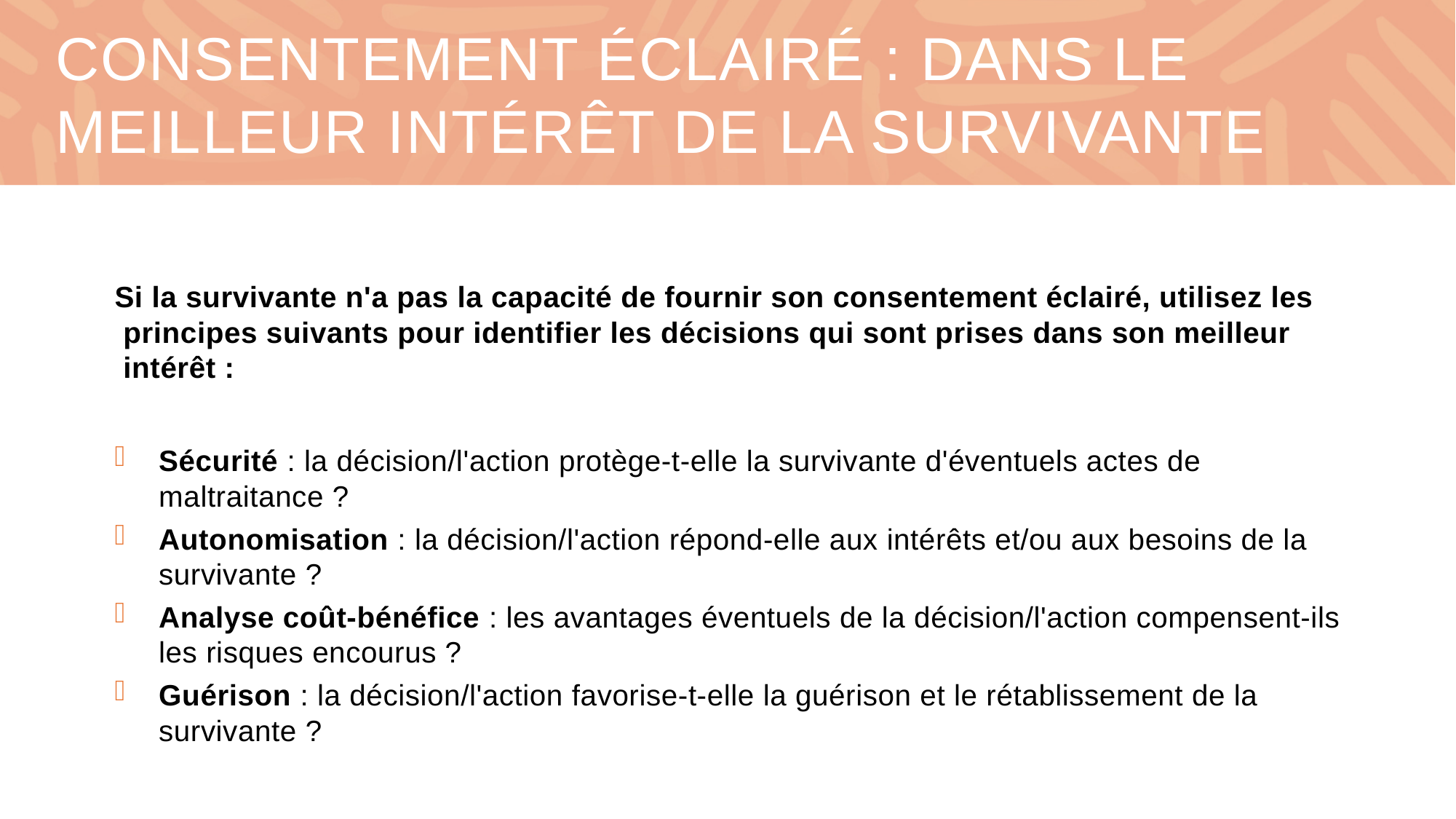

Consentement éclairé : Dans le meilleur intérêt de la survivante
Si la survivante n'a pas la capacité de fournir son consentement éclairé, utilisez les principes suivants pour identifier les décisions qui sont prises dans son meilleur intérêt :

Sécurité : la décision/l'action protège-t-elle la survivante d'éventuels actes de maltraitance ?
Autonomisation : la décision/l'action répond-elle aux intérêts et/ou aux besoins de la survivante ?
Analyse coût-bénéfice : les avantages éventuels de la décision/l'action compensent-ils les risques encourus ?
Guérison : la décision/l'action favorise-t-elle la guérison et le rétablissement de la survivante ?